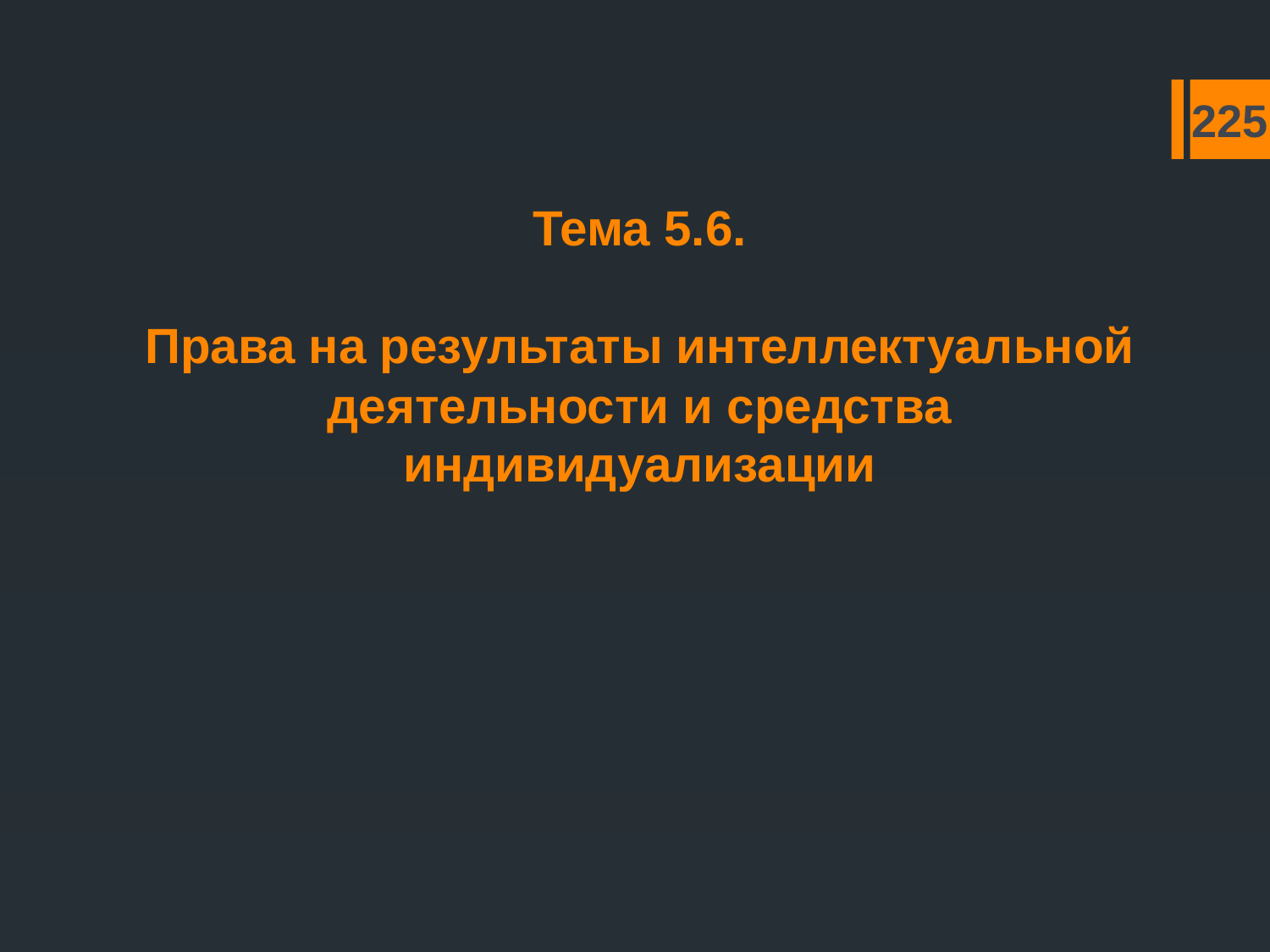

225
Тема 5.6.

Права на результаты интеллектуальной деятельности и средства индивидуализации